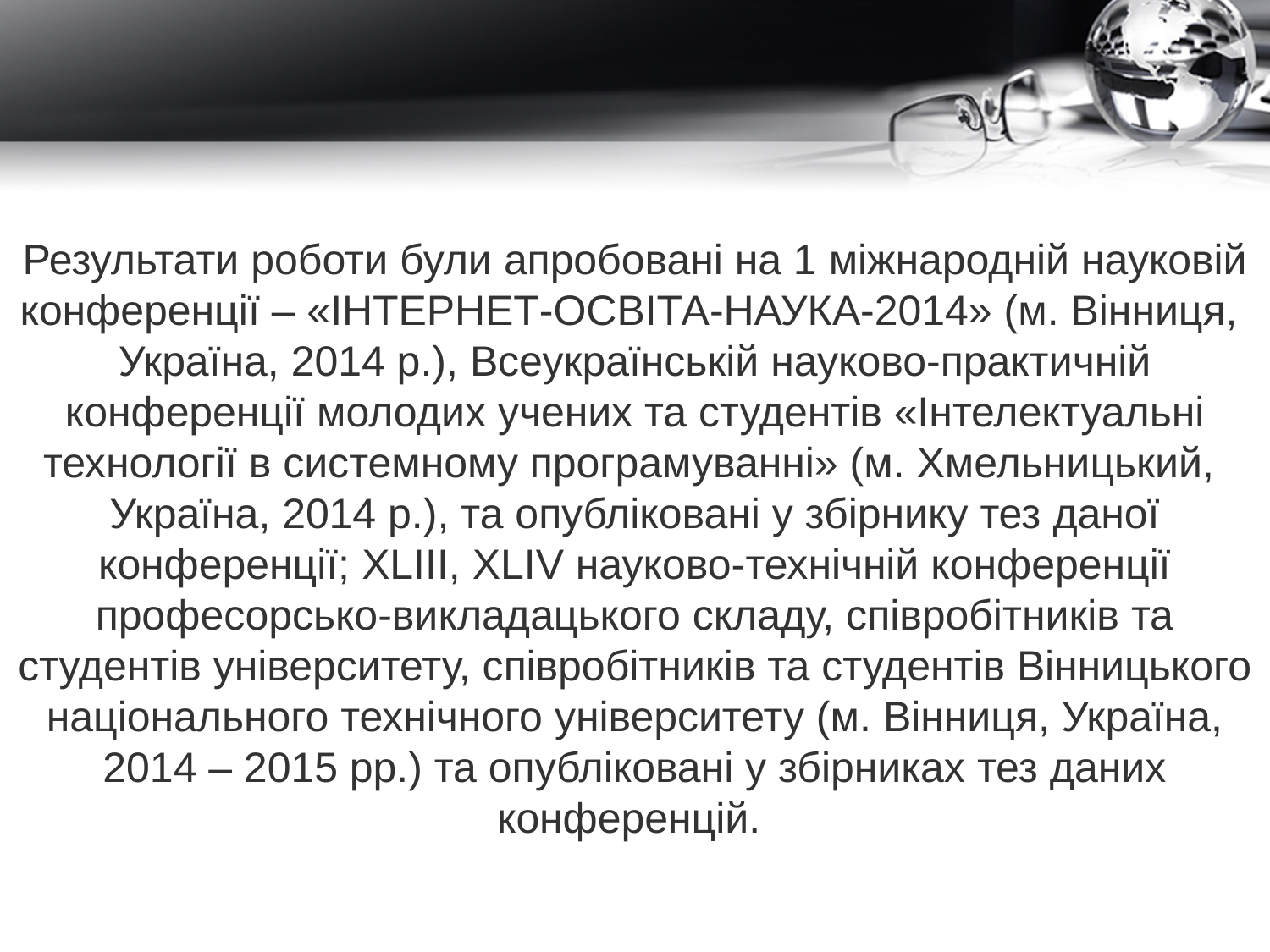

Результати роботи були апробовані на 1 міжнародній науковій конференції – «ІНТЕРНЕТ-ОСВІТА-НАУКА-2014» (м. Вінниця,  Україна, 2014 р.), Всеукраїнській науково-практичній конференції молодих учених та студентів «Інтелектуальні технології в системному програмуванні» (м. Хмельницький,  Україна, 2014 р.), та опубліковані у збірнику тез даної конференції; XLІІІ, XLIV науково-технічній конференції професорсько-викладацького складу, співробітників та студентів університету, співробітників та студентів Вінницького національного технічного університету (м. Вінниця, Україна, 2014 – 2015 рр.) та опубліковані у збірниках тез даних конференцій.